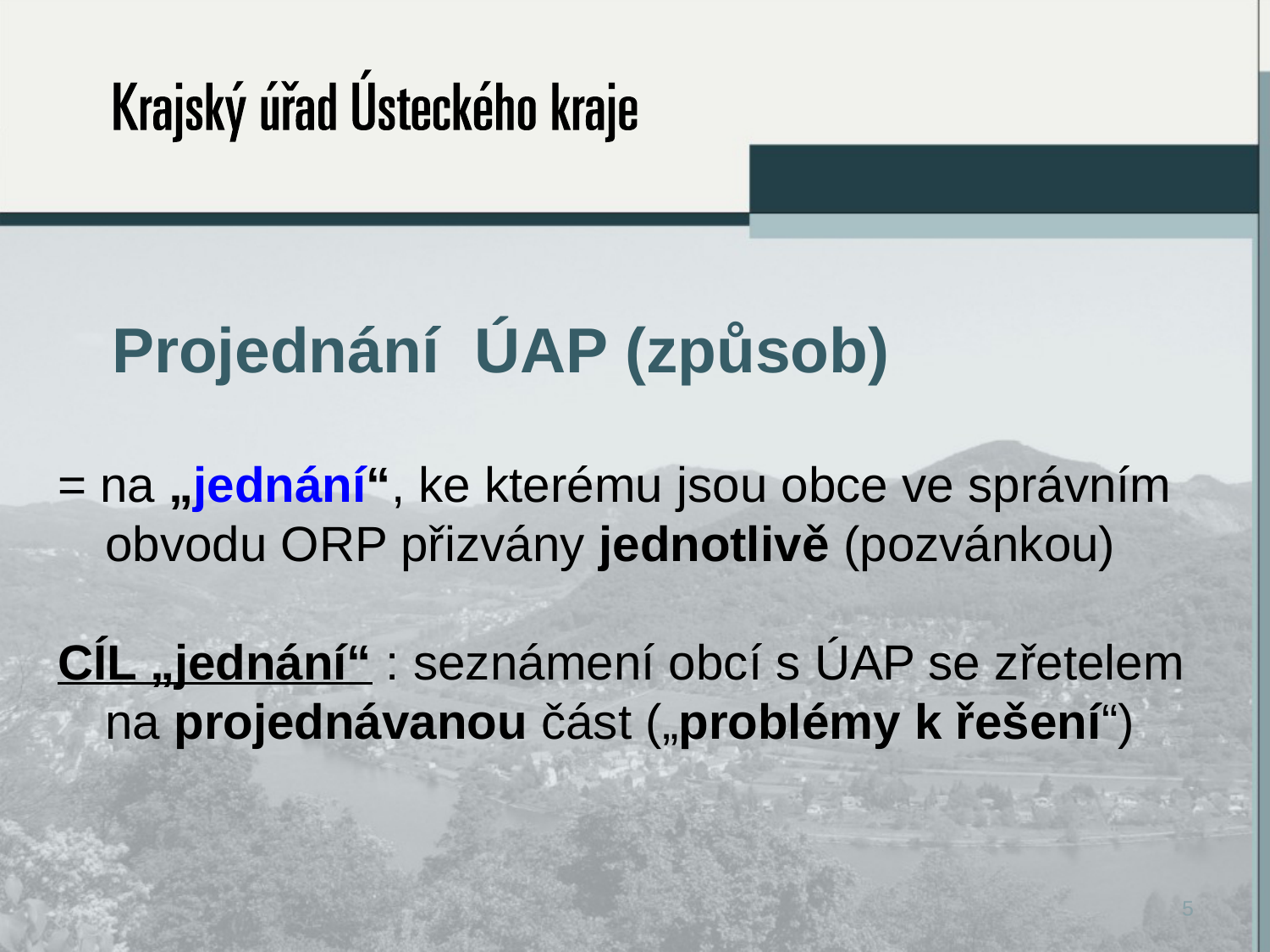

# Projednání  ÚAP (způsob)
= na „jednání“, ke kterému jsou obce ve správním obvodu ORP přizvány jednotlivě (pozvánkou)

CÍL „jednání“ : seznámení obcí s ÚAP se zřetelem na projednávanou část („problémy k řešení“)

5